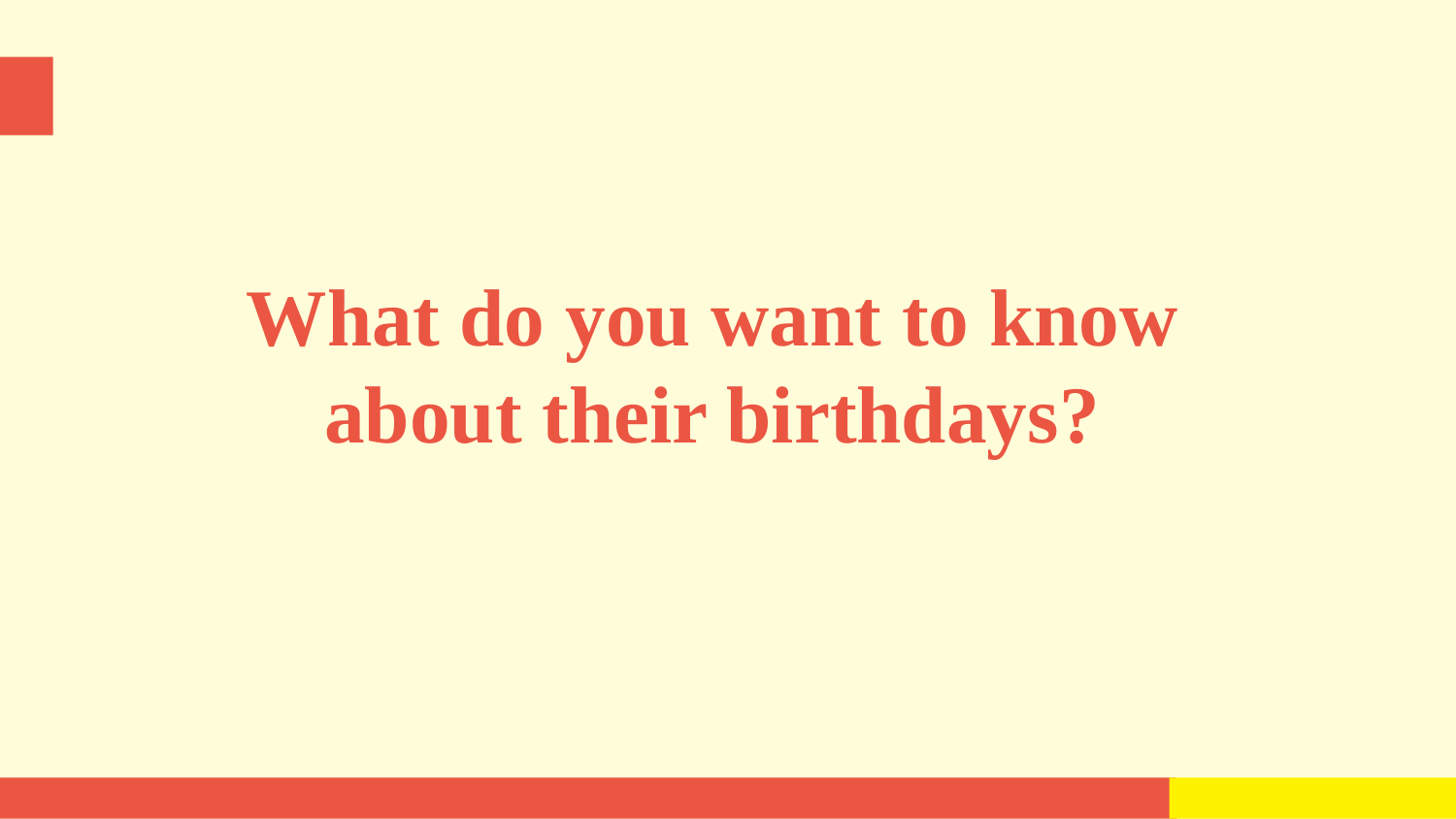

What do you want to know about their birthdays?